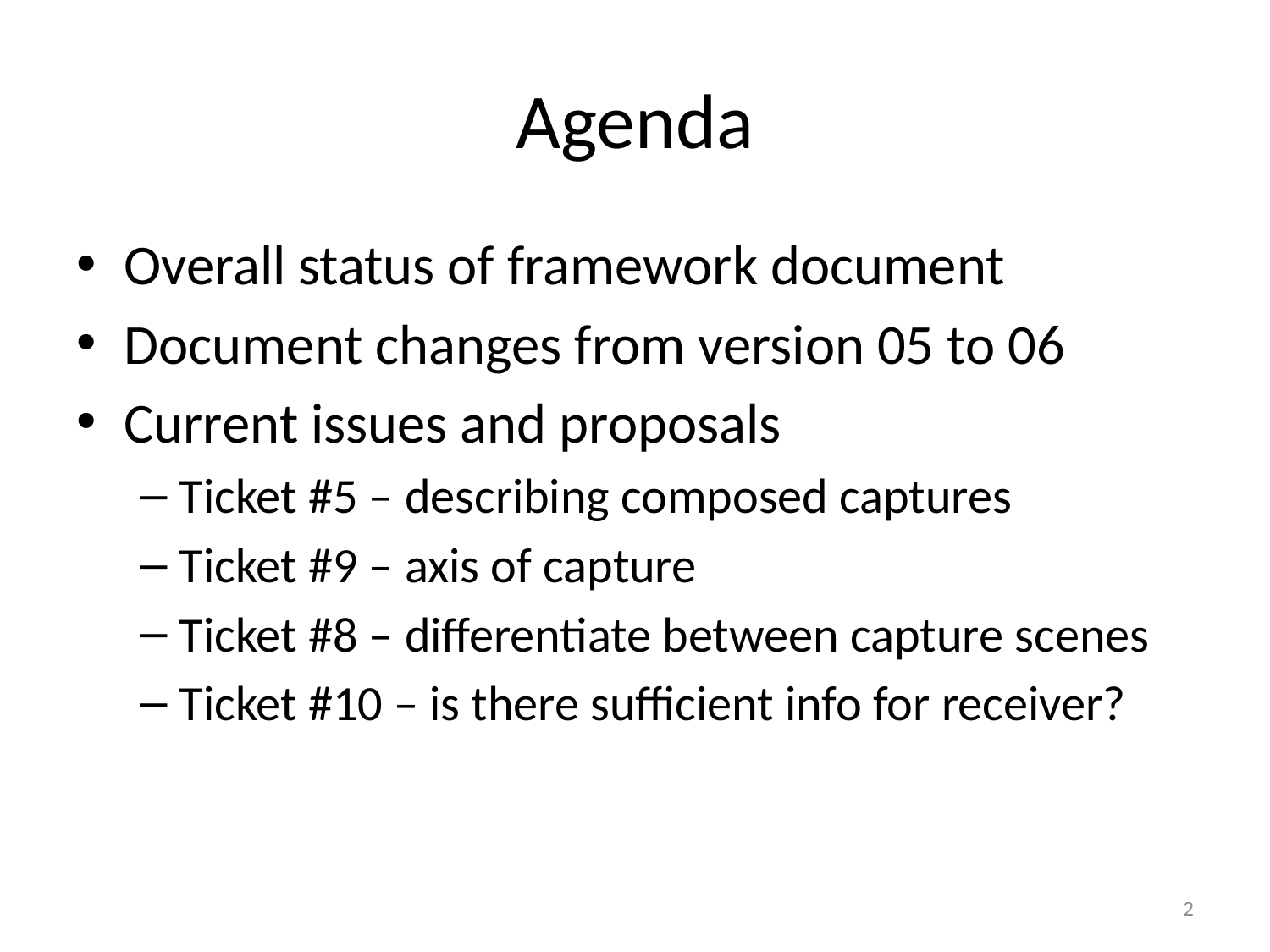

# Agenda
Overall status of framework document
Document changes from version 05 to 06
Current issues and proposals
Ticket #5 – describing composed captures
Ticket #9 – axis of capture
Ticket #8 – differentiate between capture scenes
Ticket #10 – is there sufficient info for receiver?

2